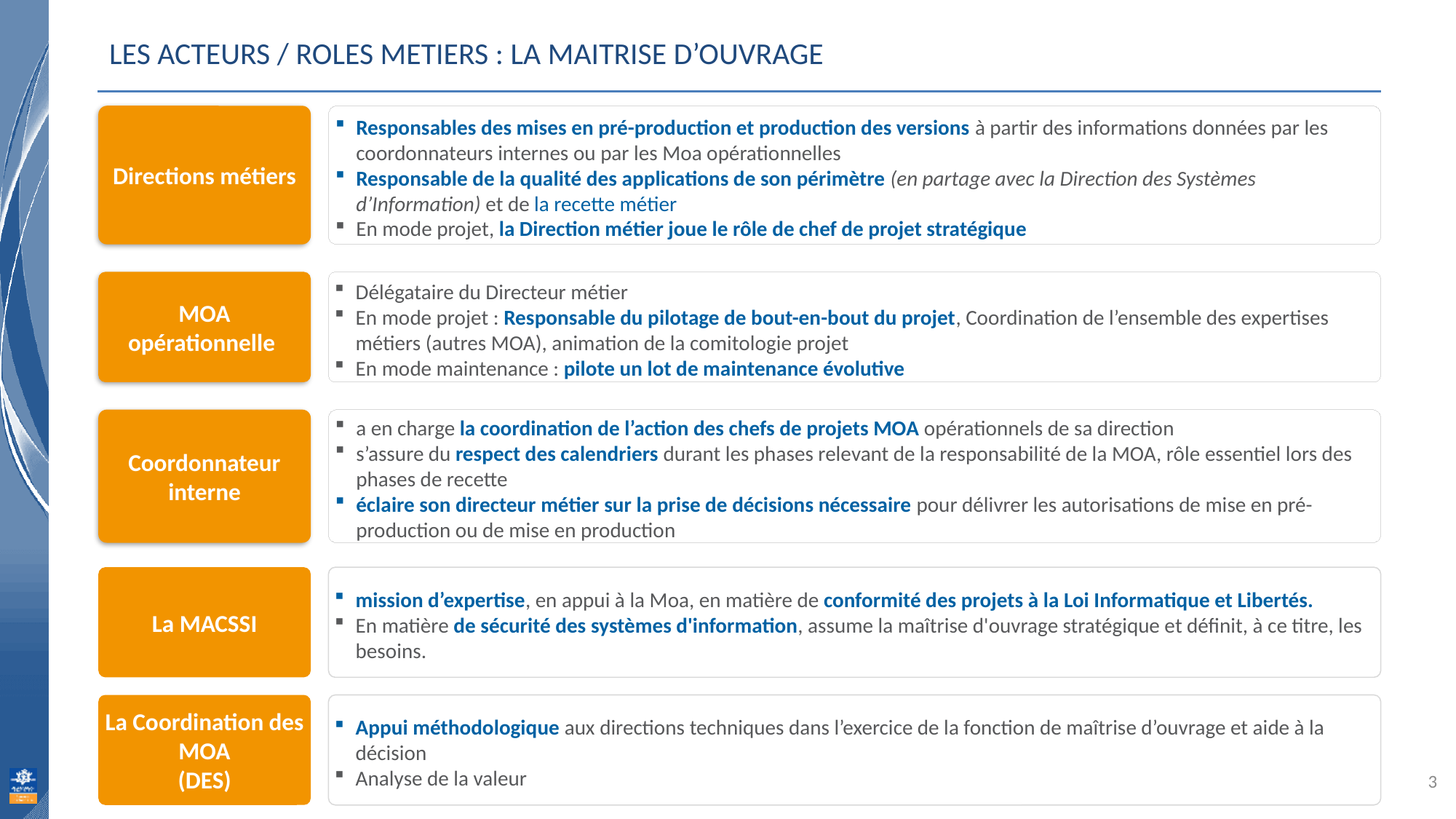

# LES ACTEURS / RoLES METIERS : la maitrise d’ouvrage
Directions métiers
Responsables des mises en pré-production et production des versions à partir des informations données par les coordonnateurs internes ou par les Moa opérationnelles
Responsable de la qualité des applications de son périmètre (en partage avec la Direction des Systèmes d’Information) et de la recette métier
En mode projet, la Direction métier joue le rôle de chef de projet stratégique
MOA opérationnelle
Délégataire du Directeur métier
En mode projet : Responsable du pilotage de bout-en-bout du projet, Coordination de l’ensemble des expertises métiers (autres MOA), animation de la comitologie projet
En mode maintenance : pilote un lot de maintenance évolutive
Coordonnateur interne
a en charge la coordination de l’action des chefs de projets MOA opérationnels de sa direction
s’assure du respect des calendriers durant les phases relevant de la responsabilité de la MOA, rôle essentiel lors des phases de recette
éclaire son directeur métier sur la prise de décisions nécessaire pour délivrer les autorisations de mise en pré-production ou de mise en production
La MACSSI
mission d’expertise, en appui à la Moa, en matière de conformité des projets à la Loi Informatique et Libertés.
En matière de sécurité des systèmes d'information, assume la maîtrise d'ouvrage stratégique et définit, à ce titre, les besoins.
La Coordination des MOA
(DES)
Appui méthodologique aux directions techniques dans l’exercice de la fonction de maîtrise d’ouvrage et aide à la décision
Analyse de la valeur
3